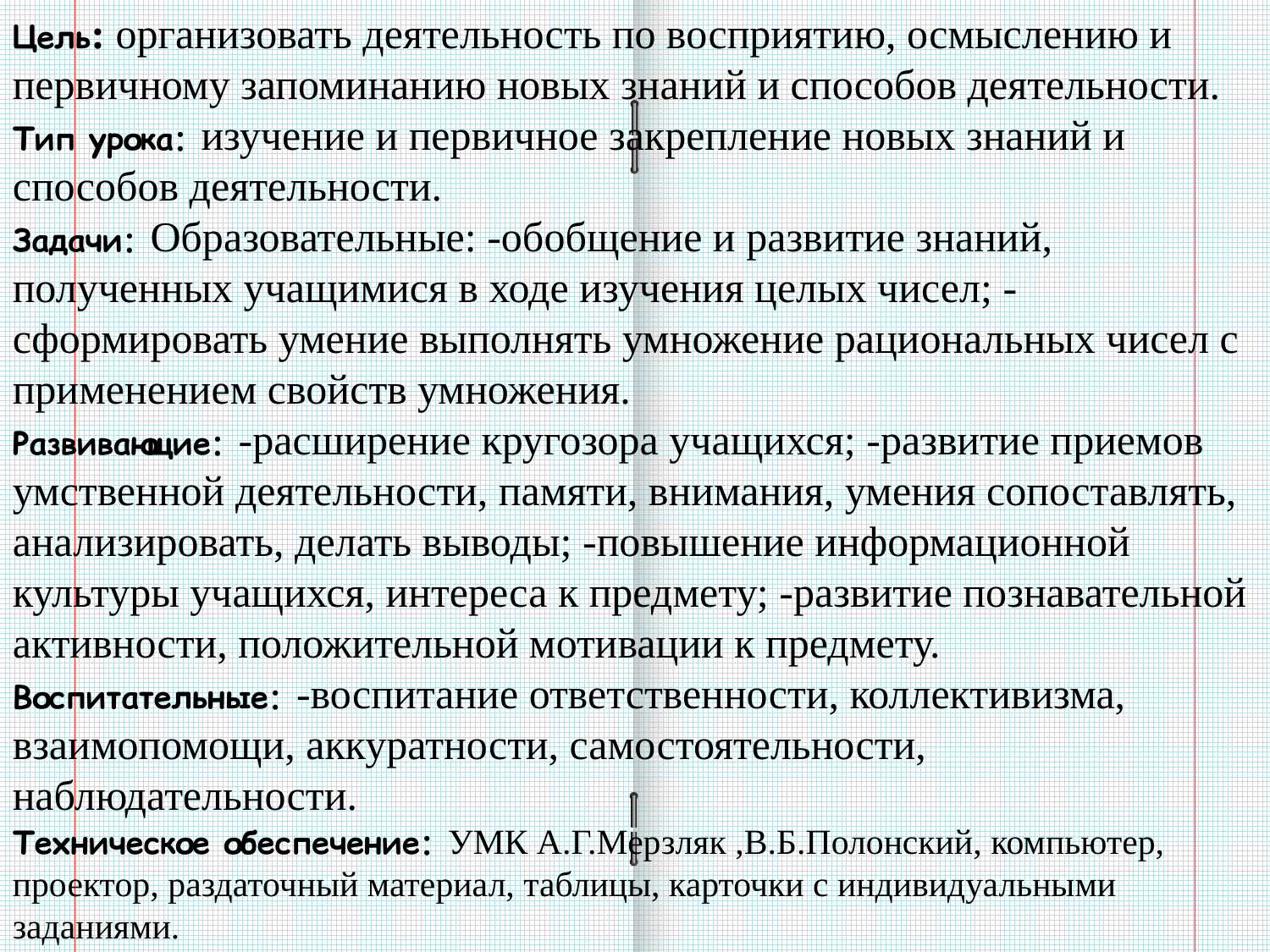

Цель: организовать деятельность по восприятию, осмыслению и первичному запоминанию новых знаний и способов деятельности. Тип урока: изучение и первичное закрепление новых знаний и способов деятельности.
Задачи: Образовательные: -обобщение и развитие знаний, полученных учащимися в ходе изучения целых чисел; -сформировать умение выполнять умножение рациональных чисел с применением свойств умножения.
Развивающие: -расширение кругозора учащихся; -развитие приемов умственной деятельности, памяти, внимания, умения сопоставлять, анализировать, делать выводы; -повышение информационной культуры учащихся, интереса к предмету; -развитие познавательной активности, положительной мотивации к предмету.
Воспитательные: -воспитание ответственности, коллективизма, взаимопомощи, аккуратности, самостоятельности, наблюдательности.
Техническое обеспечение: УМК А.Г.Мерзляк ,В.Б.Полонский, компьютер, проектор, раздаточный материал, таблицы, карточки с индивидуальными заданиями.